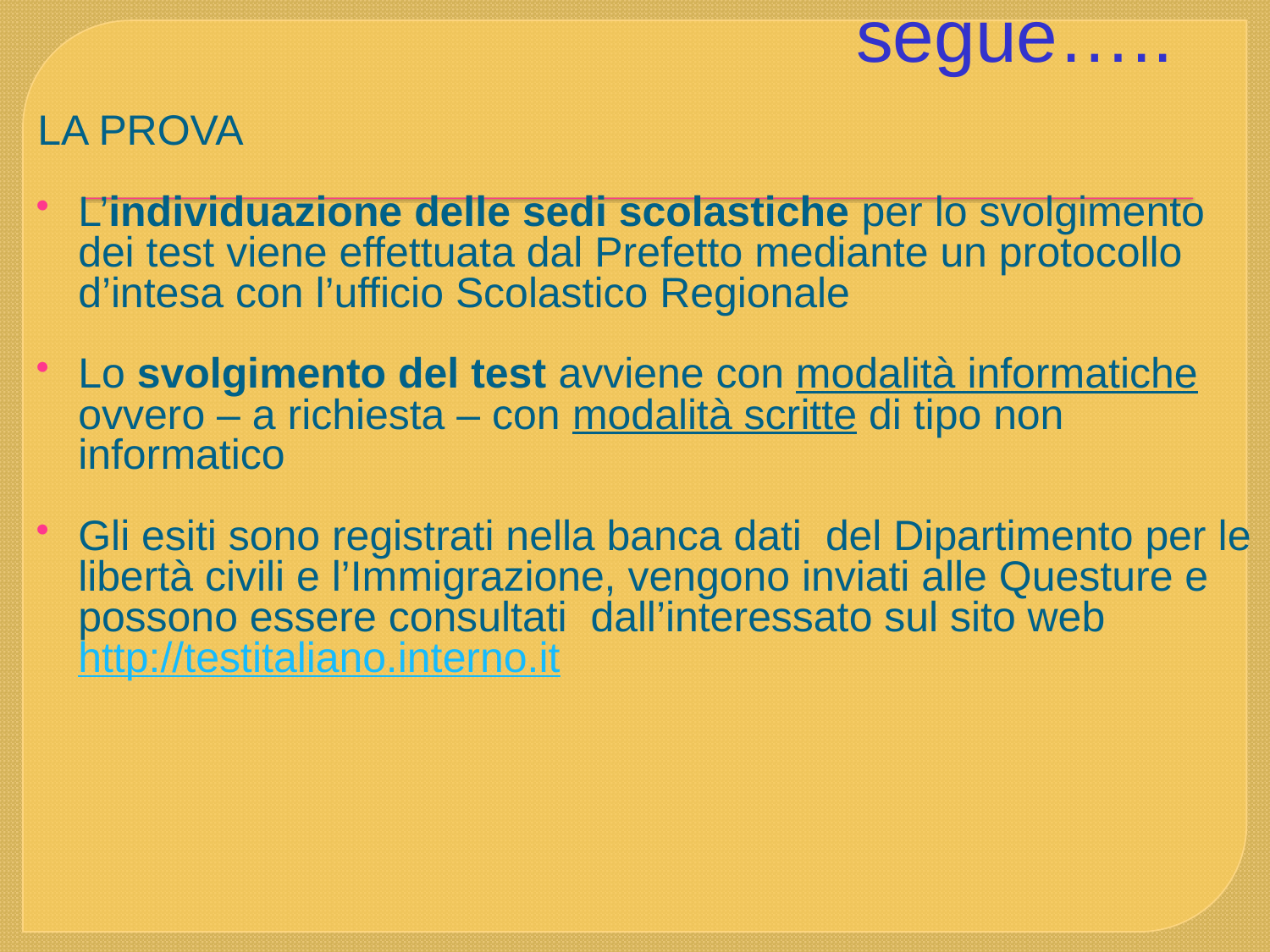

segue…..
LA PROVA

L’individuazione delle sedi scolastiche per lo svolgimento dei test viene effettuata dal Prefetto mediante un protocollo d’intesa con l’ufficio Scolastico Regionale

Lo svolgimento del test avviene con modalità informatiche
	ovvero – a richiesta – con modalità scritte di tipo non informatico

Gli esiti sono registrati nella banca dati  del Dipartimento per le libertà civili e l’Immigrazione, vengono inviati alle Questure e possono essere consultati  dall’interessato sul sito web http://testitaliano.interno.it